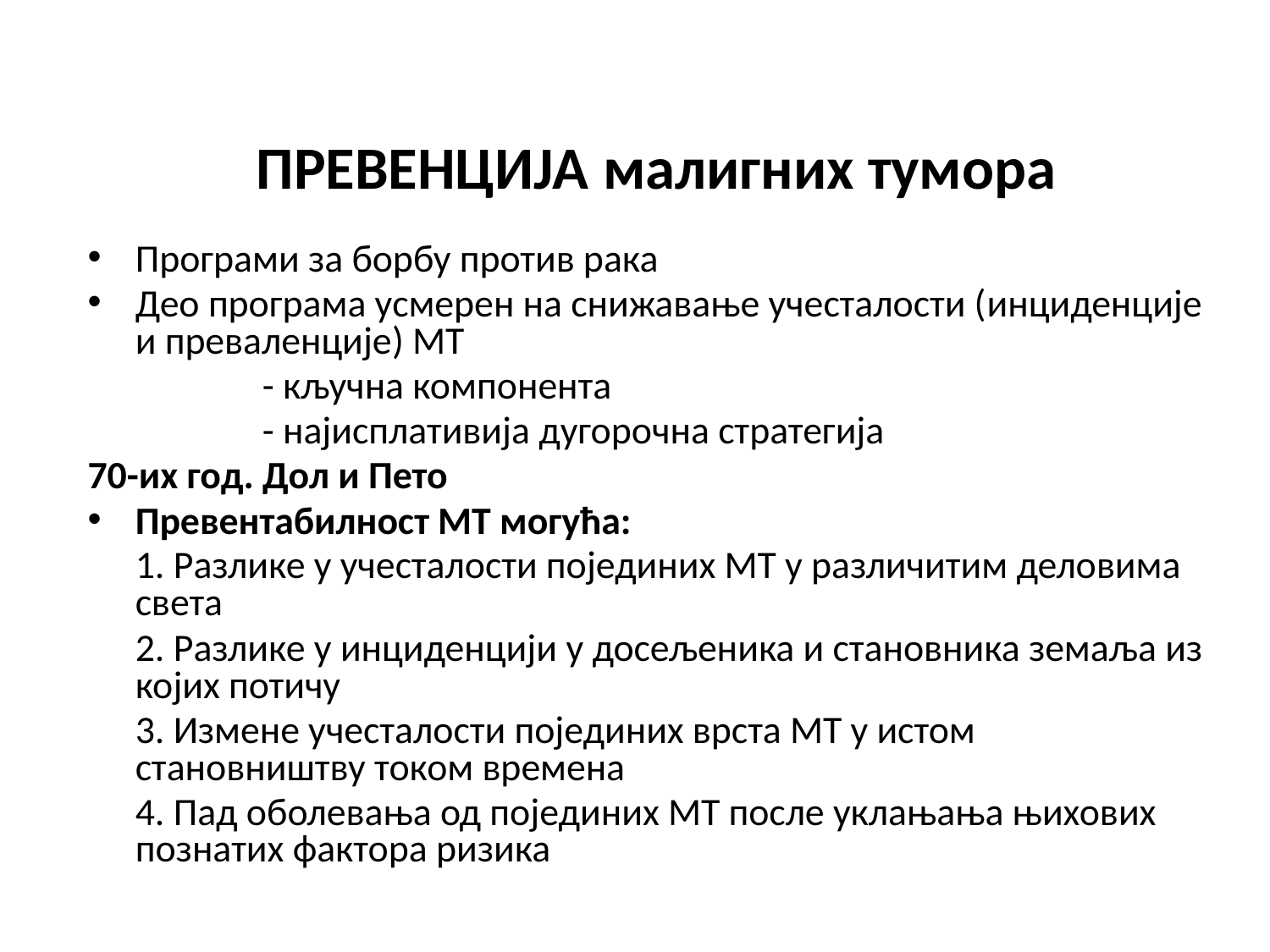

# ПРЕВЕНЦИЈА малигних тумора
Програми за борбу против рака
Део програма усмерен на снижавање учесталости (инциденције и преваленције) МТ
		- кључна компонента
		- најисплативија дугорочна стратегија
70-их год. Дол и Пето
Превентабилност МТ могућа:
	1. Разлике у учесталости појединих МТ у различитим деловима света
	2. Разлике у инциденцији у досељеника и становника земаља из којих потичу
	3. Измене учесталости појединих врста МТ у истом становништву током времена
	4. Пад оболевања од појединих МТ после уклањања њихових познатих фактора ризика